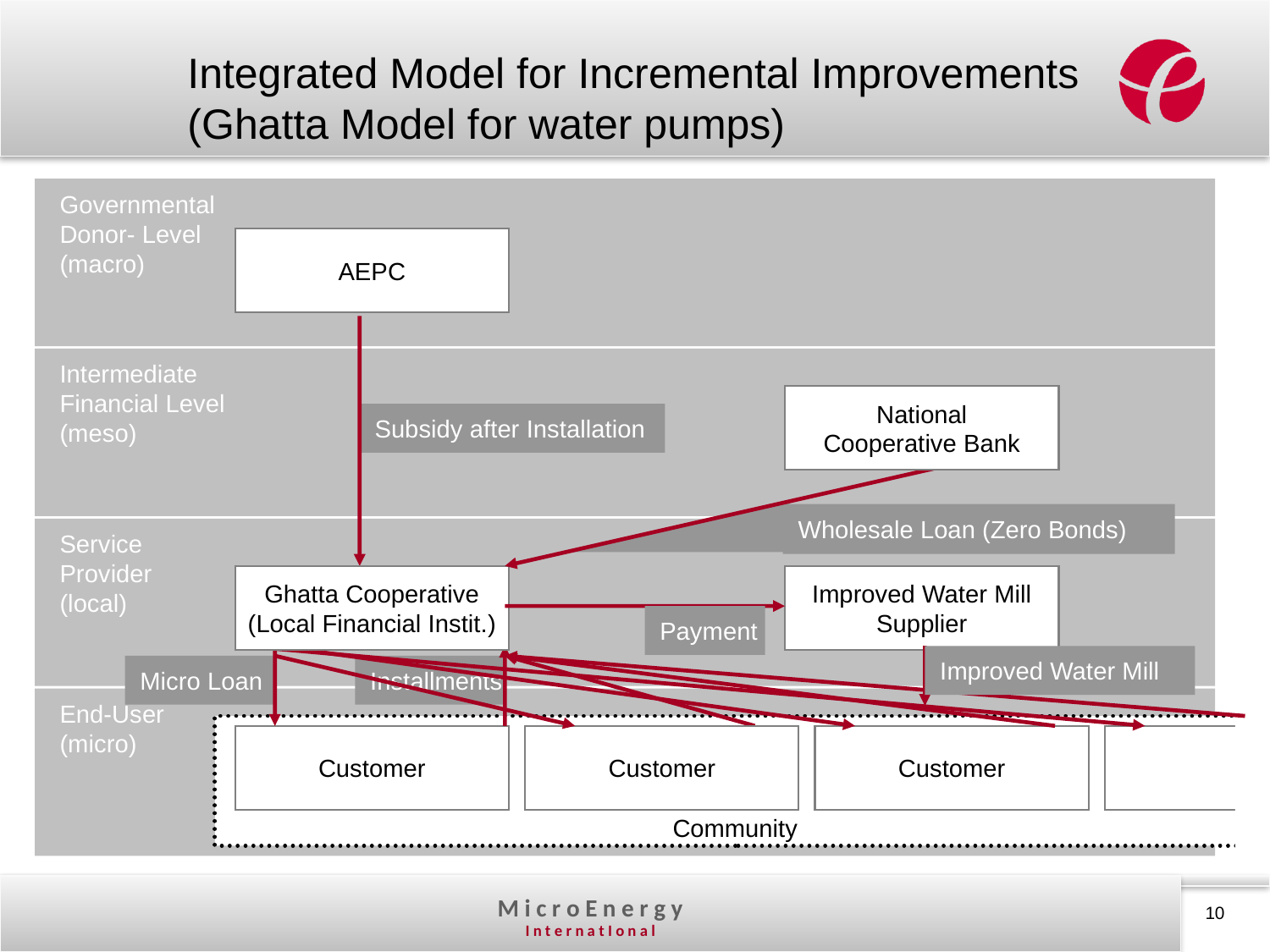

Integrated Model for Incremental Improvements
(Ghatta Model for water pumps)
Governmental
Donor- Level
(macro)
Intermediate
Financial Level
(meso)
Service
Provider
(local)
End-User
(micro)

AEPC
AEPC

National
Cooperative Bank
Subsidy after Installation

Wholesale Loan (Zero Bonds)
Ghatta Cooperative
(Local Financial Instit.)
Improved Water Mill
Supplier

Payment

Improved Water Mill

Micro Loan

Installments

Community
Customer
Customer
Customer